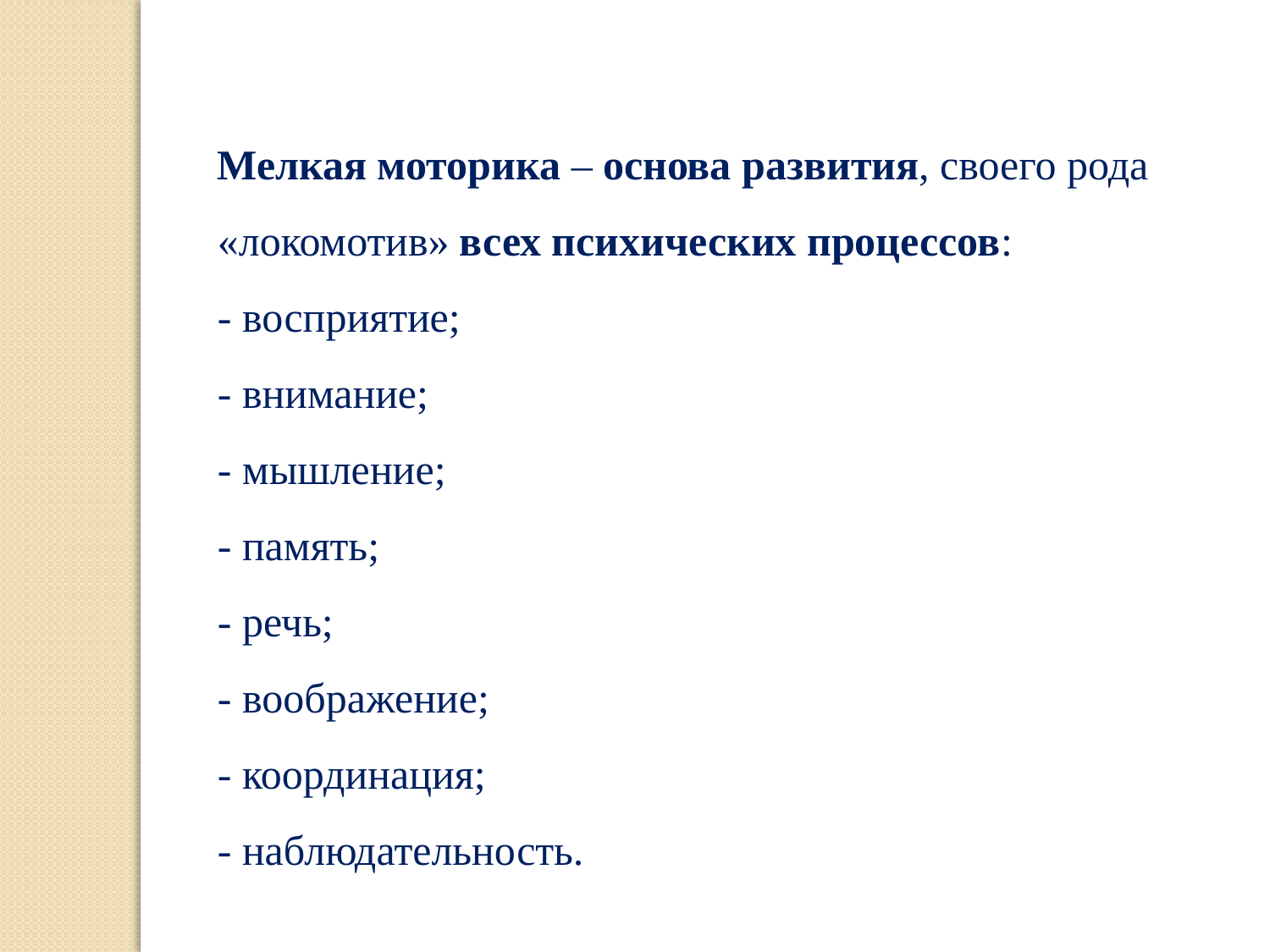

Мелкая моторика – основа развития, своего рода «локомотив» всех психических процессов:
- восприятие;
- внимание;
- мышление;
- память;
- речь;
- воображение;
- координация;
- наблюдательность.